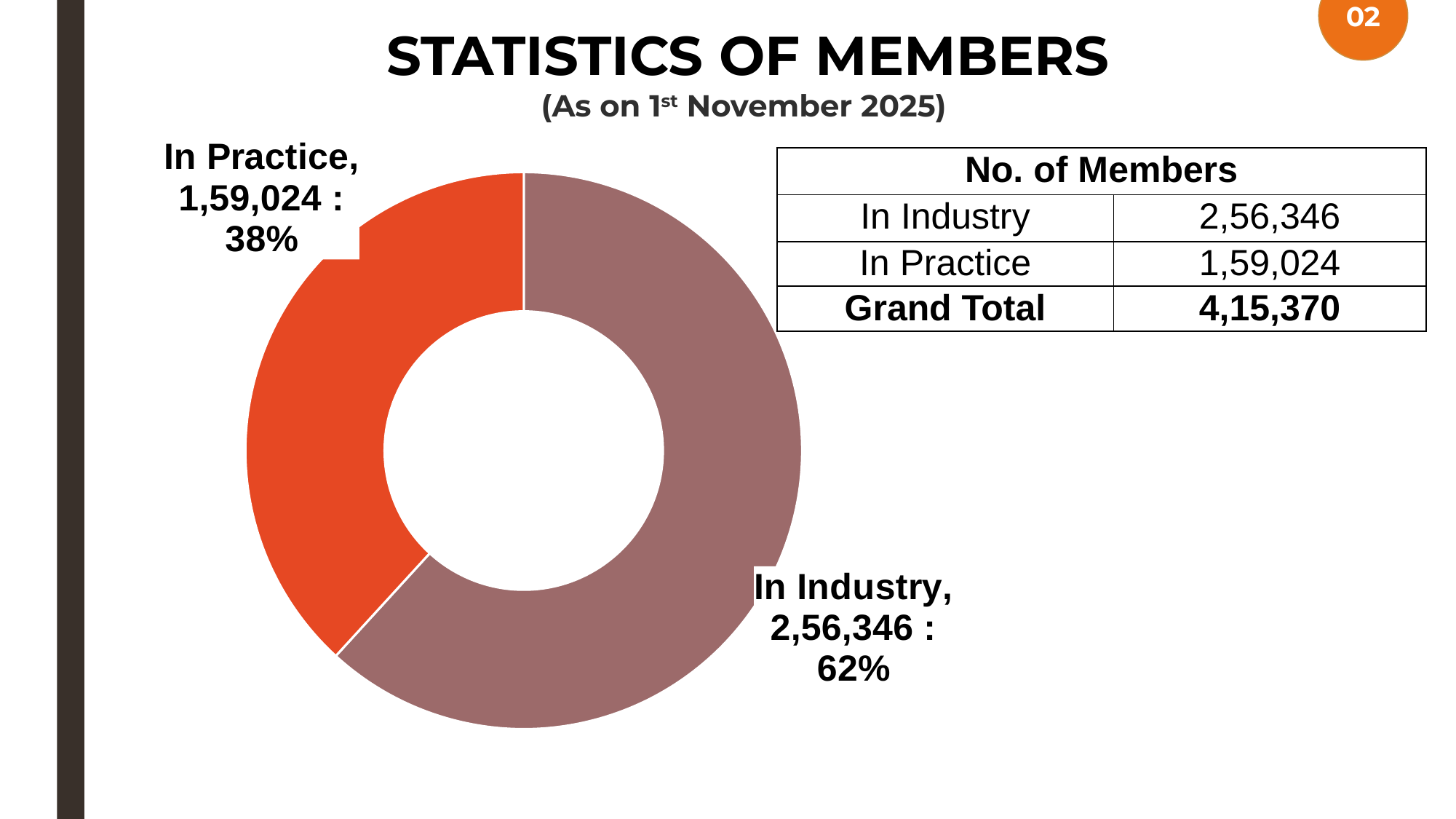

02
STATISTICS OF MEMBERS
(As on 1st November 2025)

### Chart

| Category | Value |
|---|---|
| In Industry | 262991.0 |
| In Practice | 162553.0 |

### Chart

| Category |
|---|
| No. of Members |  |
| --- | --- |
| In Industry | 2,56,346 |
| In Practice | 1,59,024 |
| Grand Total | 4,15,370 |